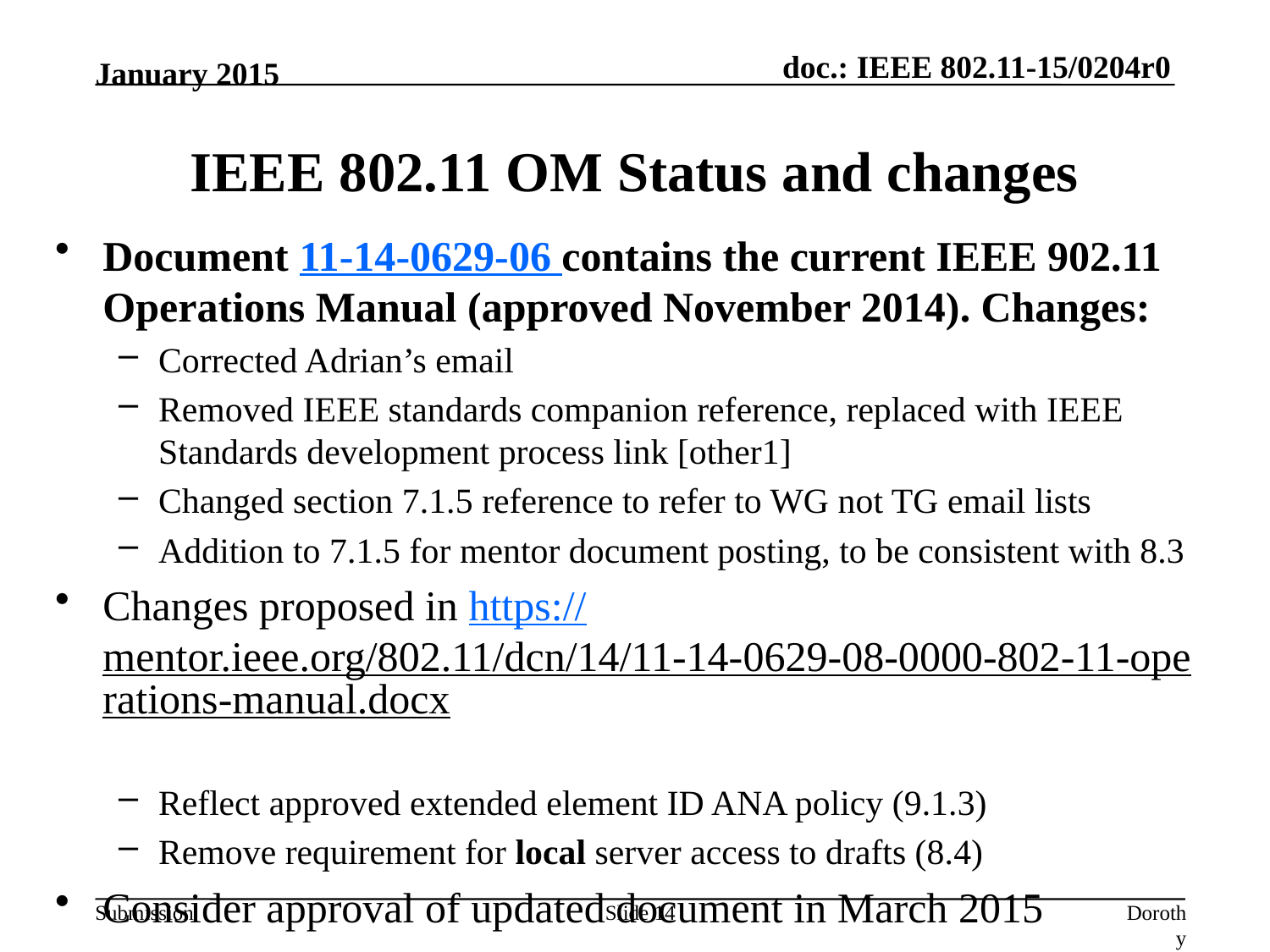

January 2015
# IEEE 802.11 OM Status and changes
Document 11-14-0629-06 contains the current IEEE 902.11 Operations Manual (approved November 2014). Changes:
Corrected Adrian’s email
Removed IEEE standards companion reference, replaced with IEEE Standards development process link [other1]
Changed section 7.1.5 reference to refer to WG not TG email lists
Addition to 7.1.5 for mentor document posting, to be consistent with 8.3
Changes proposed in https://mentor.ieee.org/802.11/dcn/14/11-14-0629-08-0000-802-11-operations-manual.docx
Reflect approved extended element ID ANA policy (9.1.3)
Remove requirement for local server access to drafts (8.4)
Consider approval of updated document in March 2015
Slide 14
Dorothy Stanley, Aruba Networks